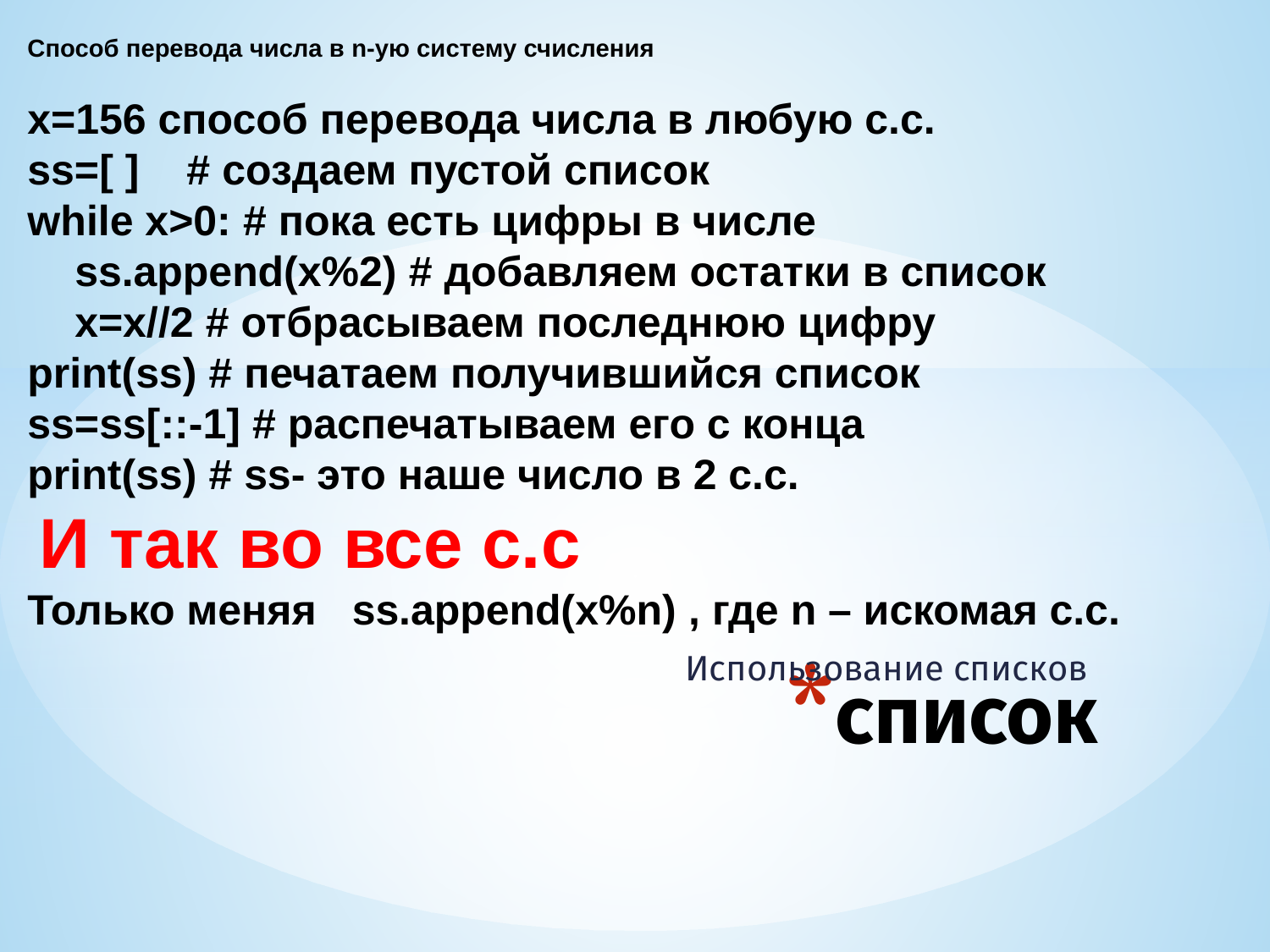

Способ перевода числа в n-ую систему счисления

x=156 способ перевода числа в любую с.с.
ss=[ ]    # создаем пустой список
while x>0: # пока есть цифры в числе
    ss.append(x%2) # добавляем остатки в список
    x=x//2 # отбрасываем последнюю цифру
print(ss) # печатаем получившийся список
ss=ss[::-1] # распечатываем его с конца
print(ss) # ss- это наше число в 2 с.с.
 И так во все с.с
Только меняя   ss.append(x%n) , где n – искомая с.с.
# список
Использование списков